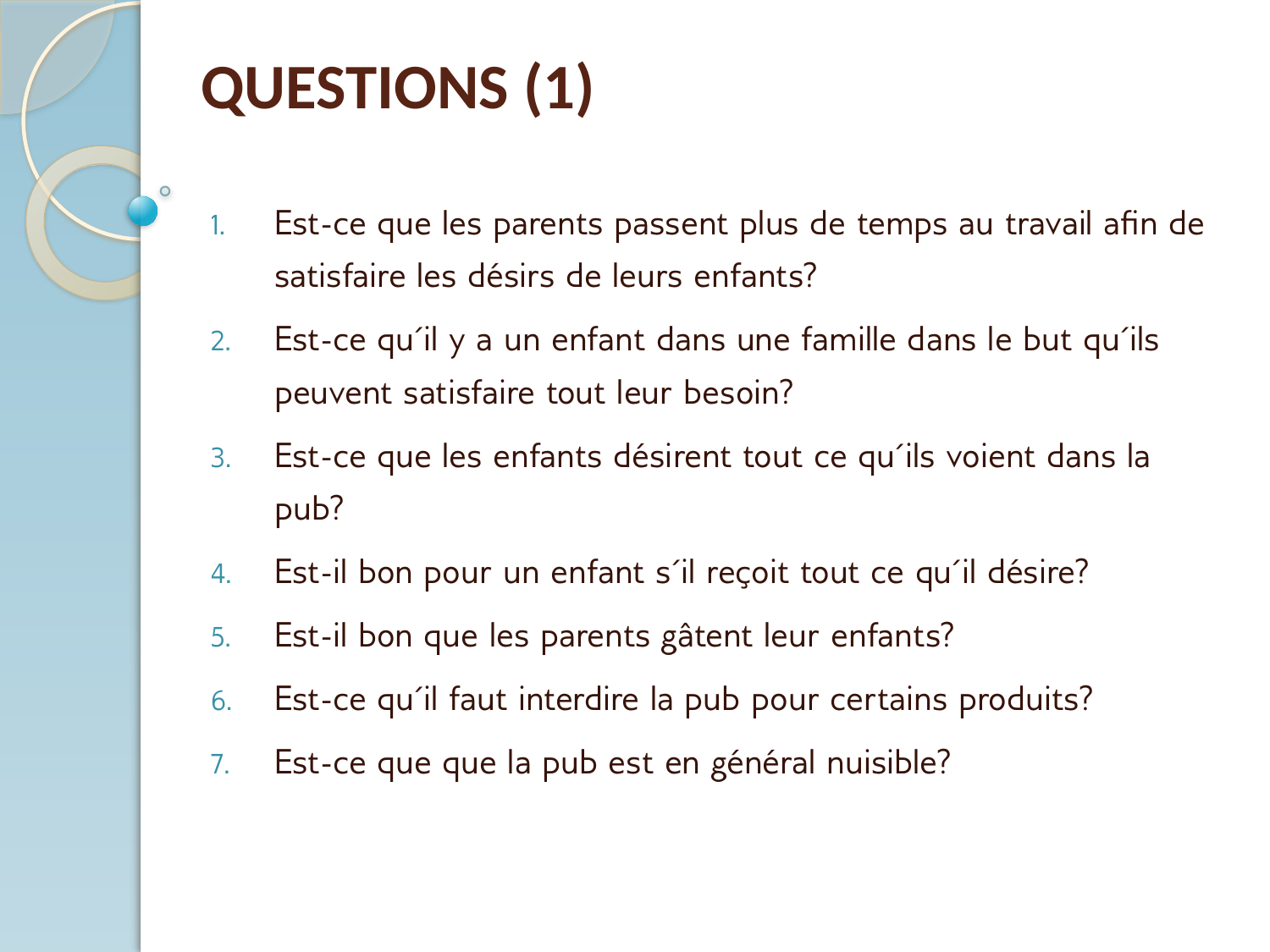

# QUESTIONS (1)

Est-ce que les parents passent plus de temps au travail afin de satisfaire les désirs de leurs enfants?
Est-ce qu´il y a un enfant dans une famille dans le but qu´ils peuvent satisfaire tout leur besoin?
Est-ce que les enfants désirent tout ce qu´ils voient dans la pub?
Est-il bon pour un enfant s´il reçoit tout ce qu´il désire?
Est-il bon que les parents gâtent leur enfants?
Est-ce qu´il faut interdire la pub pour certains produits?
Est-ce que que la pub est en général nuisible?